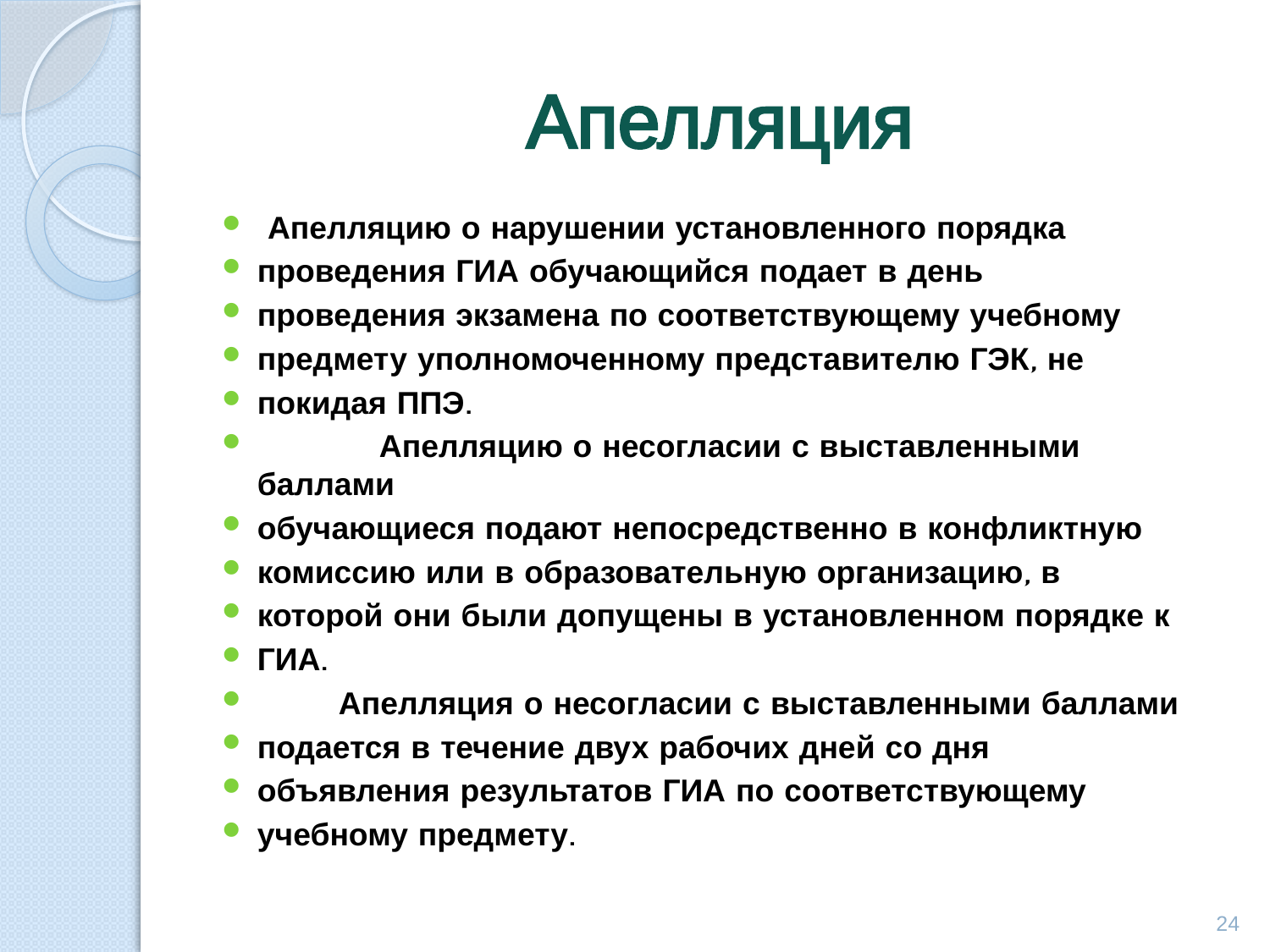

# Апелляция
 Апелляцию о нарушении установленного порядка
проведения ГИА обучающийся подает в день
проведения экзамена по соответствующему учебному
предмету уполномоченному представителю ГЭК, не
покидая ППЭ.
            Апелляцию о несогласии с выставленными баллами
обучающиеся подают непосредственно в конфликтную
комиссию или в образовательную организацию, в
которой они были допущены в установленном порядке к
ГИА.
        Апелляция о несогласии с выставленными баллами
подается в течение двух рабочих дней со дня
объявления результатов ГИА по соответствующему
учебному предмету.

24